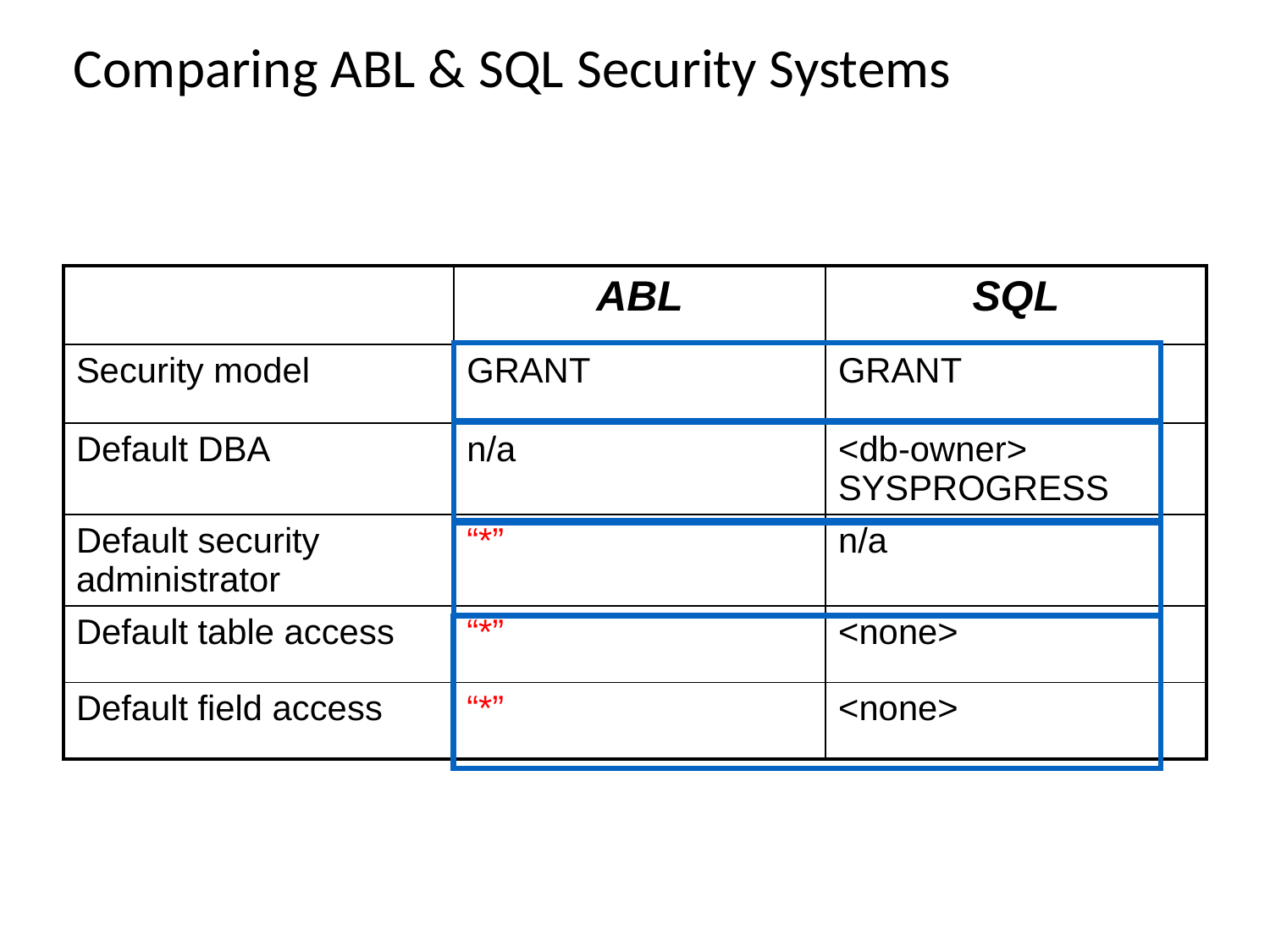

# Comparing ABL & SQL Security Systems
|  | ABL | SQL |
| --- | --- | --- |
| Security model | GRANT | GRANT |
| Default DBA | n/a | <db-owner> SYSPROGRESS |
| Default security administrator | “\*” | n/a |
| Default table access | “\*” | <none> |
| Default field access | “\*” | <none> |